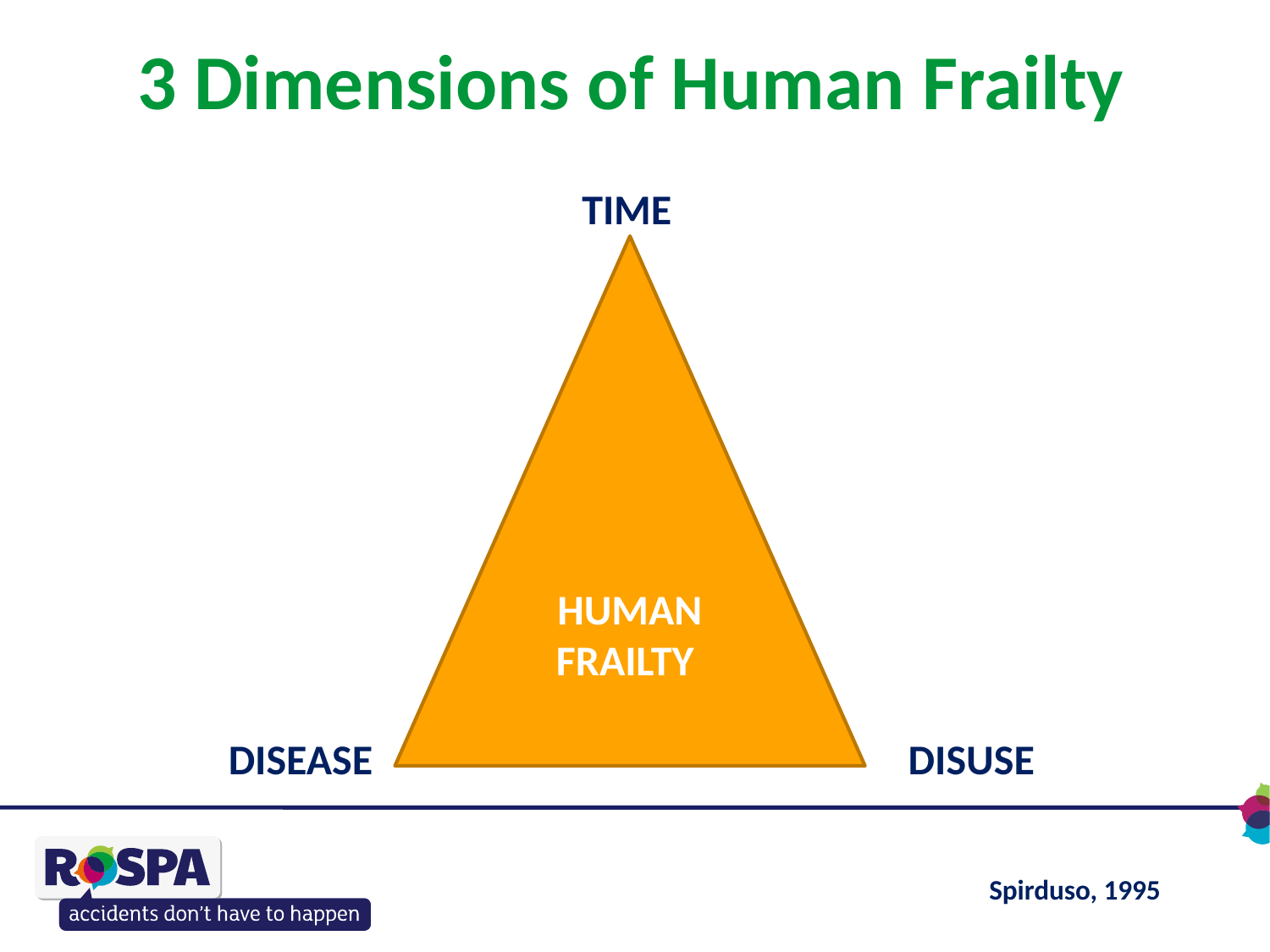

# 3 Dimensions of Human Frailty
                                                      TIME

HUMAN FRAILTY
DISEASE
DISUSE
Spirduso, 1995